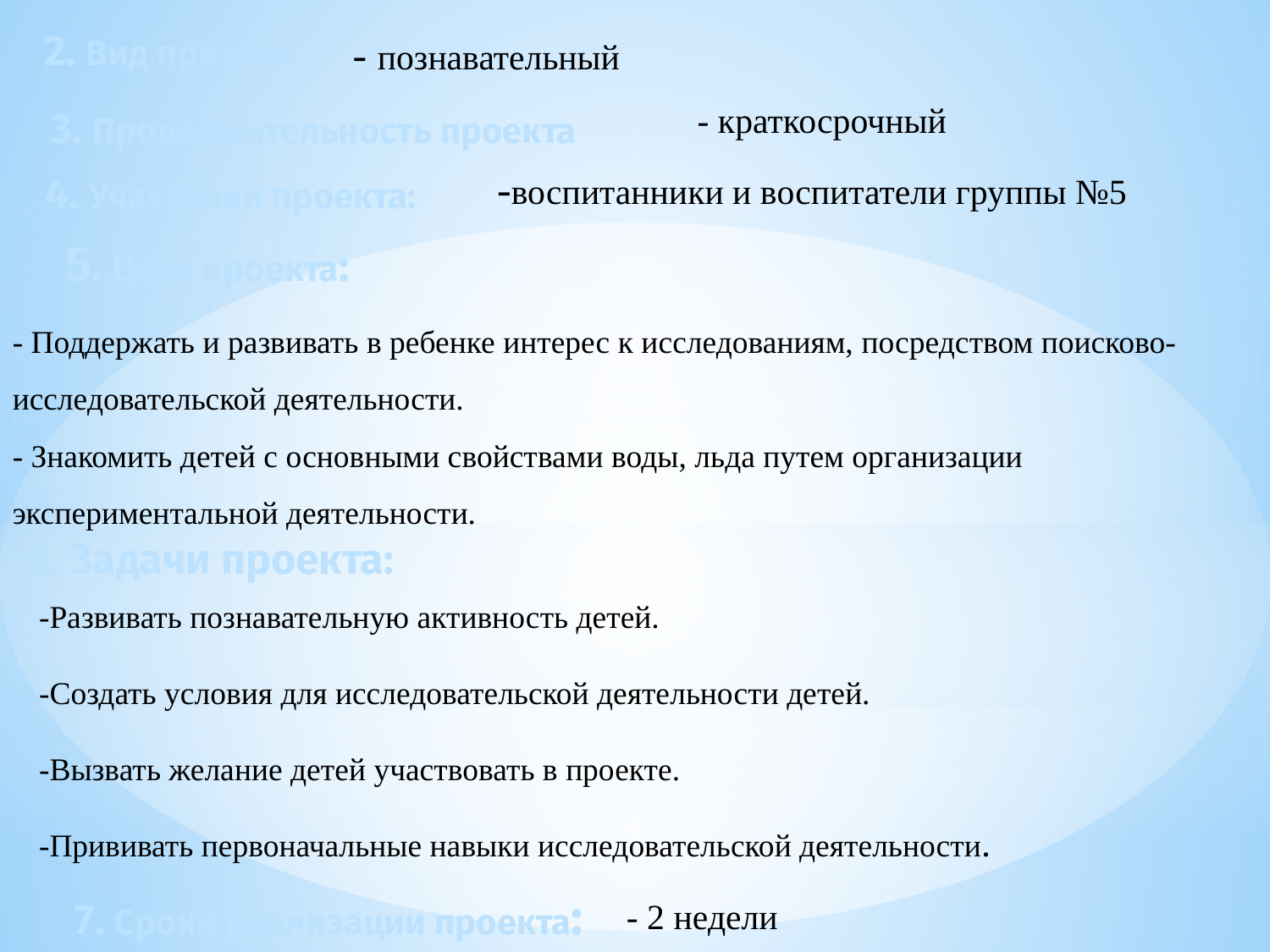

2. Вид проекта
- познавательный
- краткосрочный
  3. Продолжительность проекта
-воспитанники и воспитатели группы №5
4. Участники проекта:
5. Цель проекта:
- Поддержать и развивать в ребенке интерес к исследованиям, посредством поисково- исследовательской деятельности.
- Знакомить детей с основными свойствами воды, льда путем организации         экспериментальной деятельности.

6. Задачи проекта:
-Развивать познавательную активность детей.

-Создать условия для исследовательской деятельности детей.

-Вызвать желание детей участвовать в проекте.

-Прививать первоначальные навыки исследовательской деятельности.
7. Сроки реализации проекта:
- 2 недели